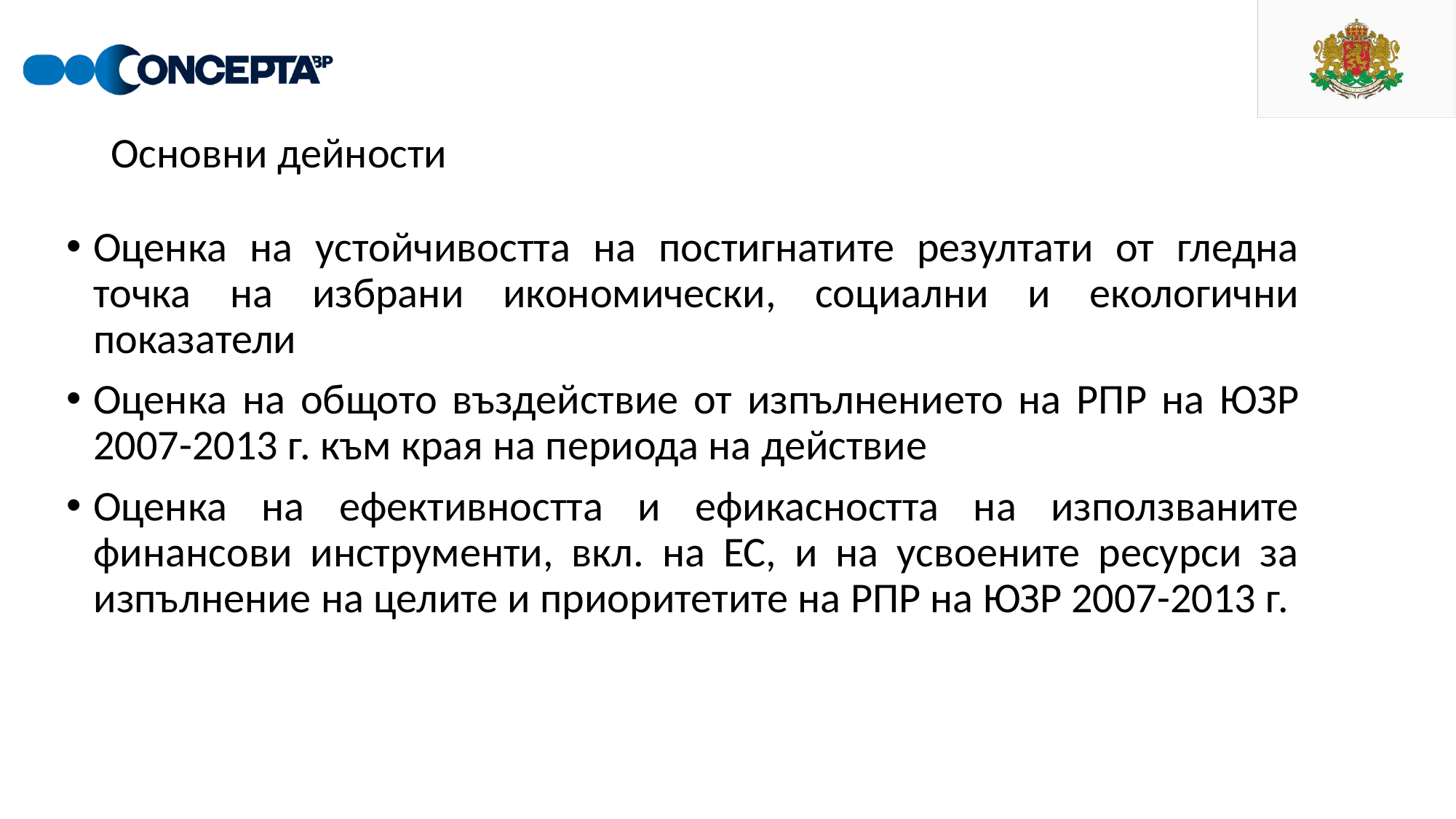

# Основни дейности
Оценка на устойчивостта на постигнатите резултати от гледна точка на избрани икономически, социални и екологични показатели
Оценка на общото въздействие от изпълнението на РПР на ЮЗР 2007-2013 г. към края на периода на действие
Оценка на ефективността и ефикасността на използваните финансови инструменти, вкл. на ЕС, и на усвоените ресурси за изпълнение на целите и приоритетите на РПР на ЮЗР 2007-2013 г.